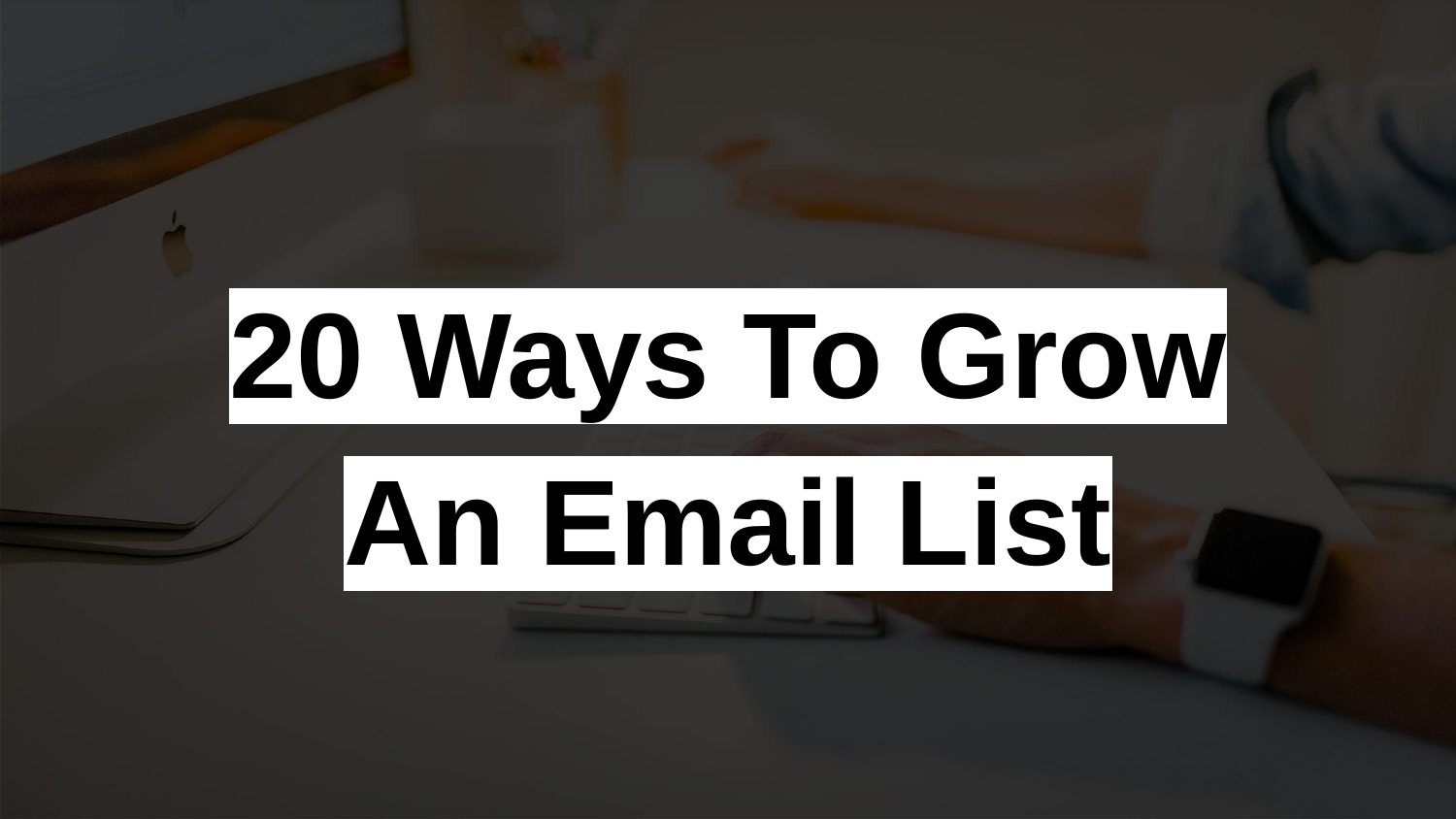

20 Ways To Grow
An Email List